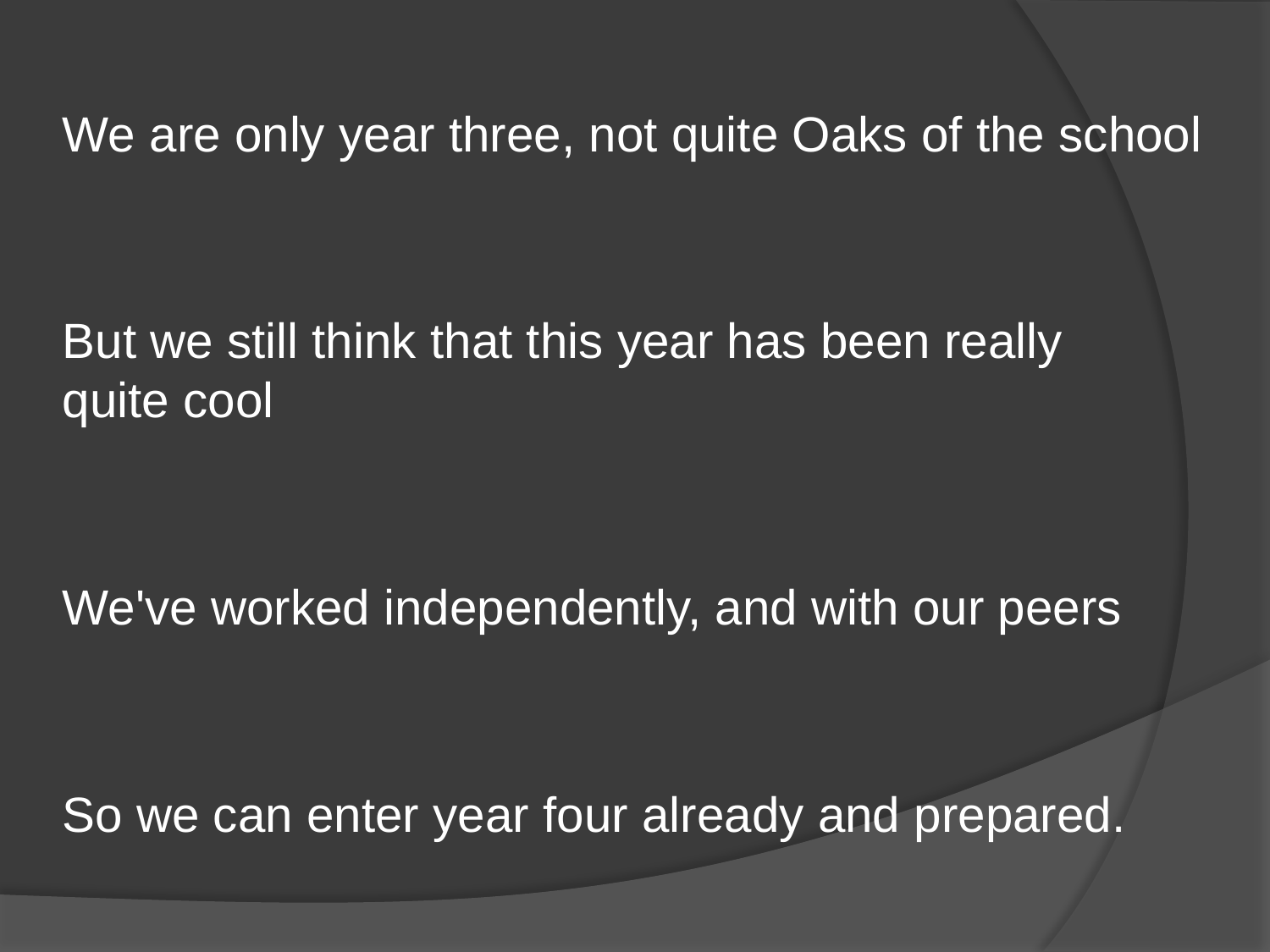

We are only year three, not quite Oaks of the school

But we still think that this year has been really quite cool

We've worked independently, and with our peers

So we can enter year four already and prepared.